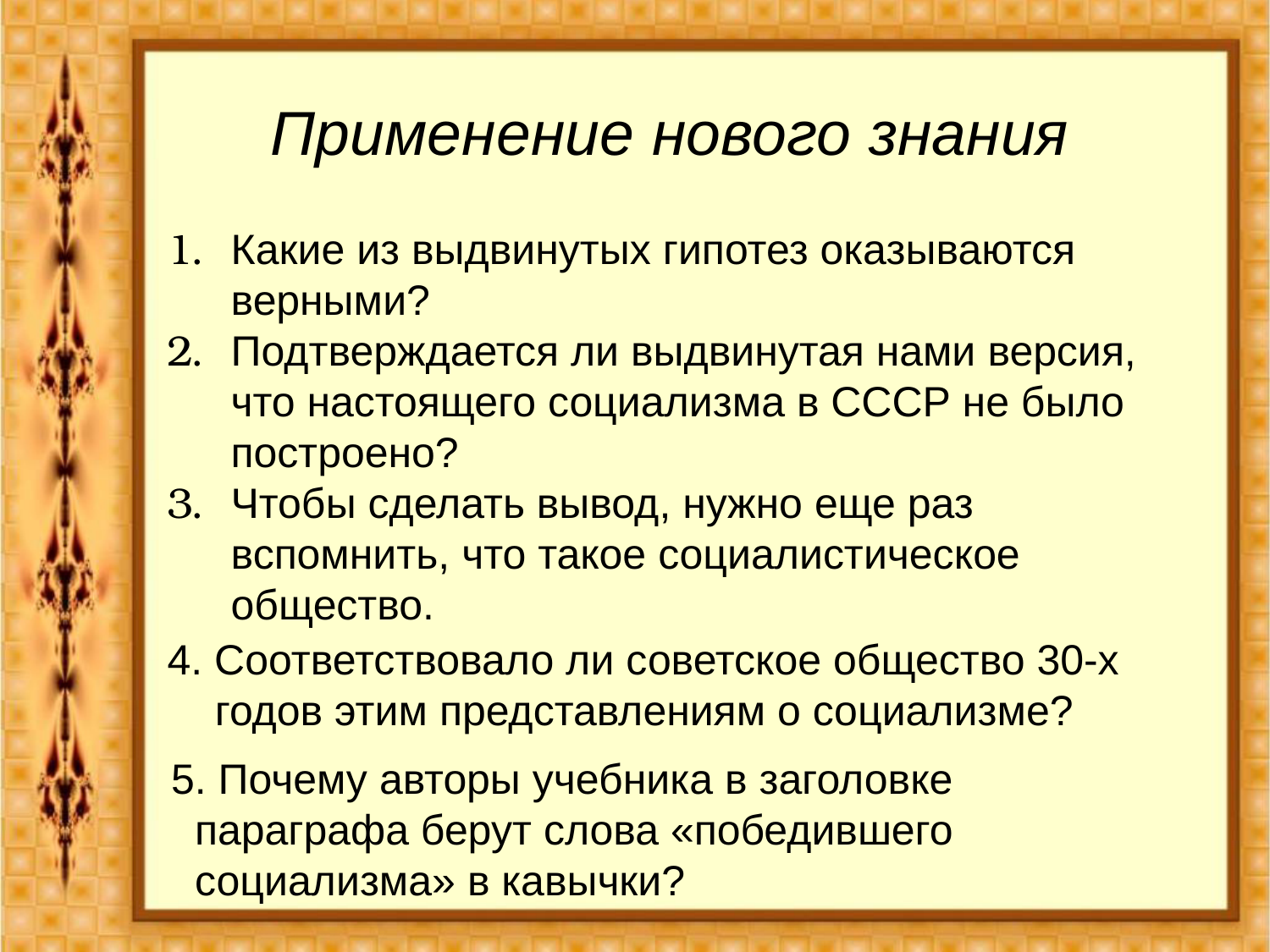

# Применение нового знания
Какие из выдвинутых гипотез оказываются верными?
Подтверждается ли выдвинутая нами версия, что настоящего социализма в СССР не было построено?
Чтобы сделать вывод, нужно еще раз вспомнить, что такое социалистическое общество.
4. Соответствовало ли советское общество 30-х
    годов этим представлениям о социализме?

  5. Почему авторы учебника в заголовке
    параграфа берут слова «победившего
    социализма» в кавычки?